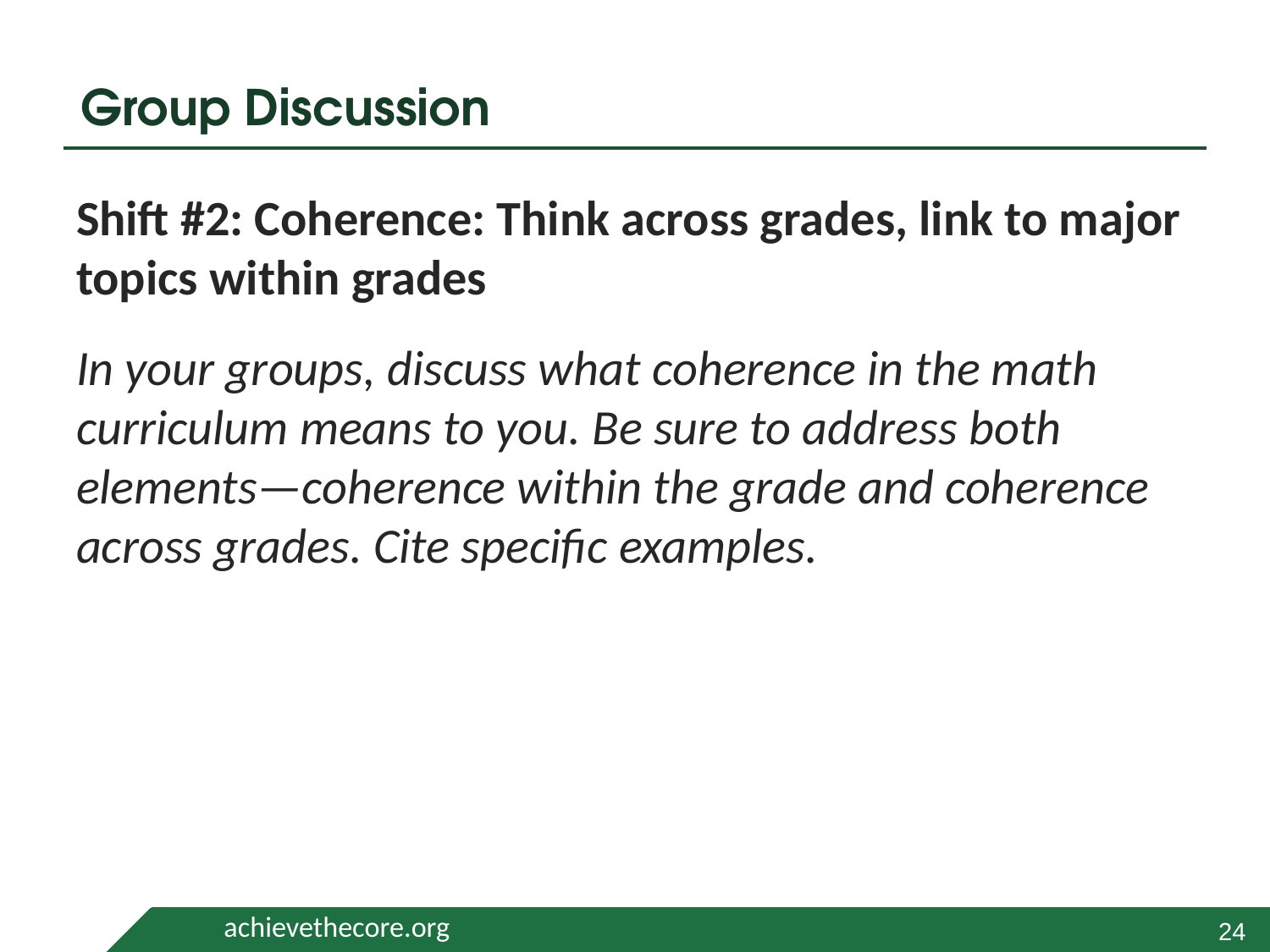

# Group Discussion
Shift #2: Coherence: Think across grades, link to major topics within grades
In your groups, discuss what coherence in the math curriculum means to you. Be sure to address both elements—coherence within the grade and coherence across grades. Cite specific examples.
24